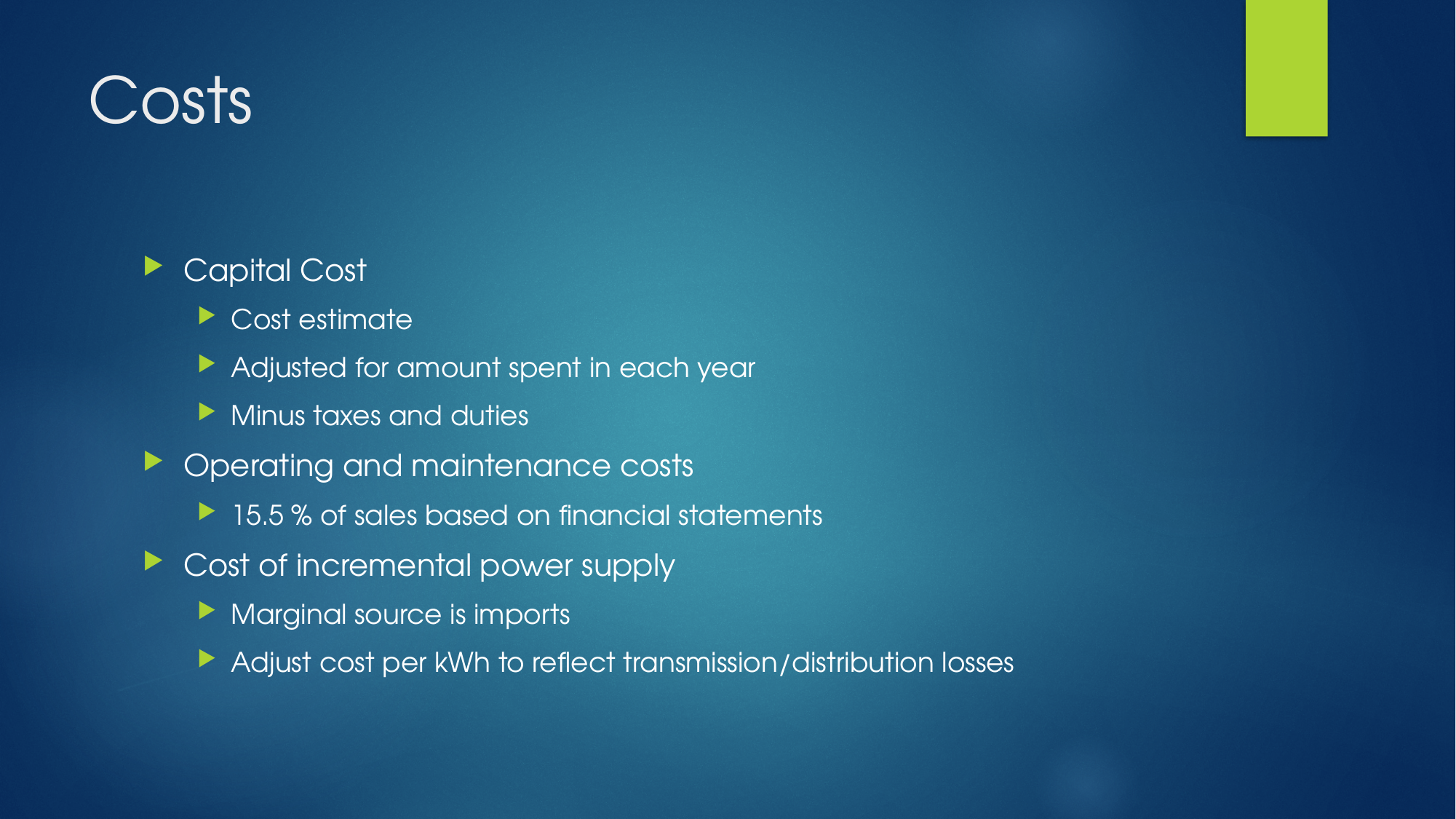

# Costs
Capital Cost
Cost estimate
Adjusted for amount spent in each year
Minus taxes and duties
Operating and maintenance costs
15.5 % of sales based on financial statements
Cost of incremental power supply
Marginal source is imports
Adjust cost per kWh to reflect transmission/distribution losses